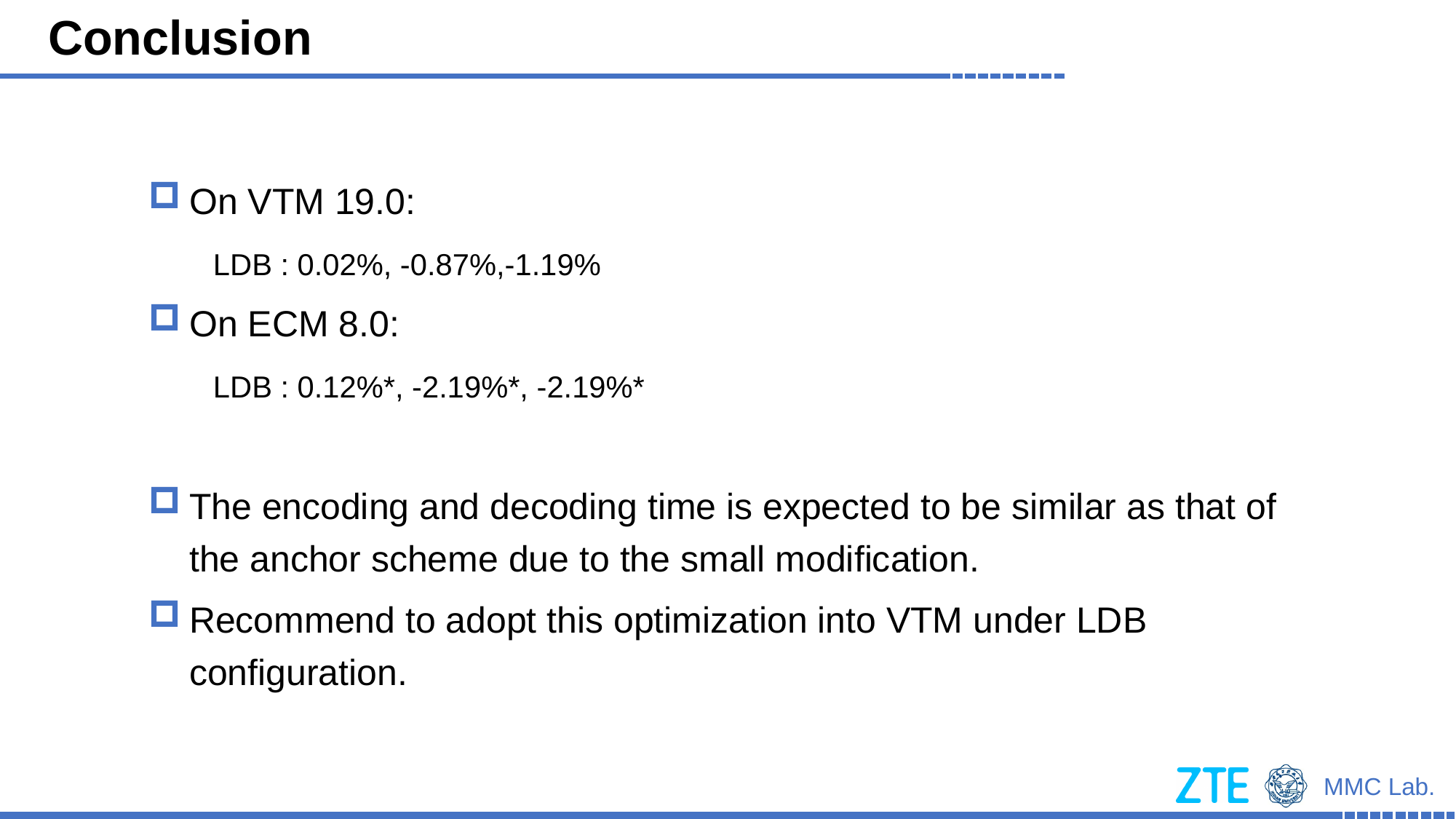

Conclusion
On VTM 19.0:
 LDB : 0.02%, -0.87%,-1.19%
On ECM 8.0:
 LDB : 0.12%*, -2.19%*, -2.19%*

The encoding and decoding time is expected to be similar as that of the anchor scheme due to the small modification.
Recommend to adopt this optimization into VTM under LDB configuration.